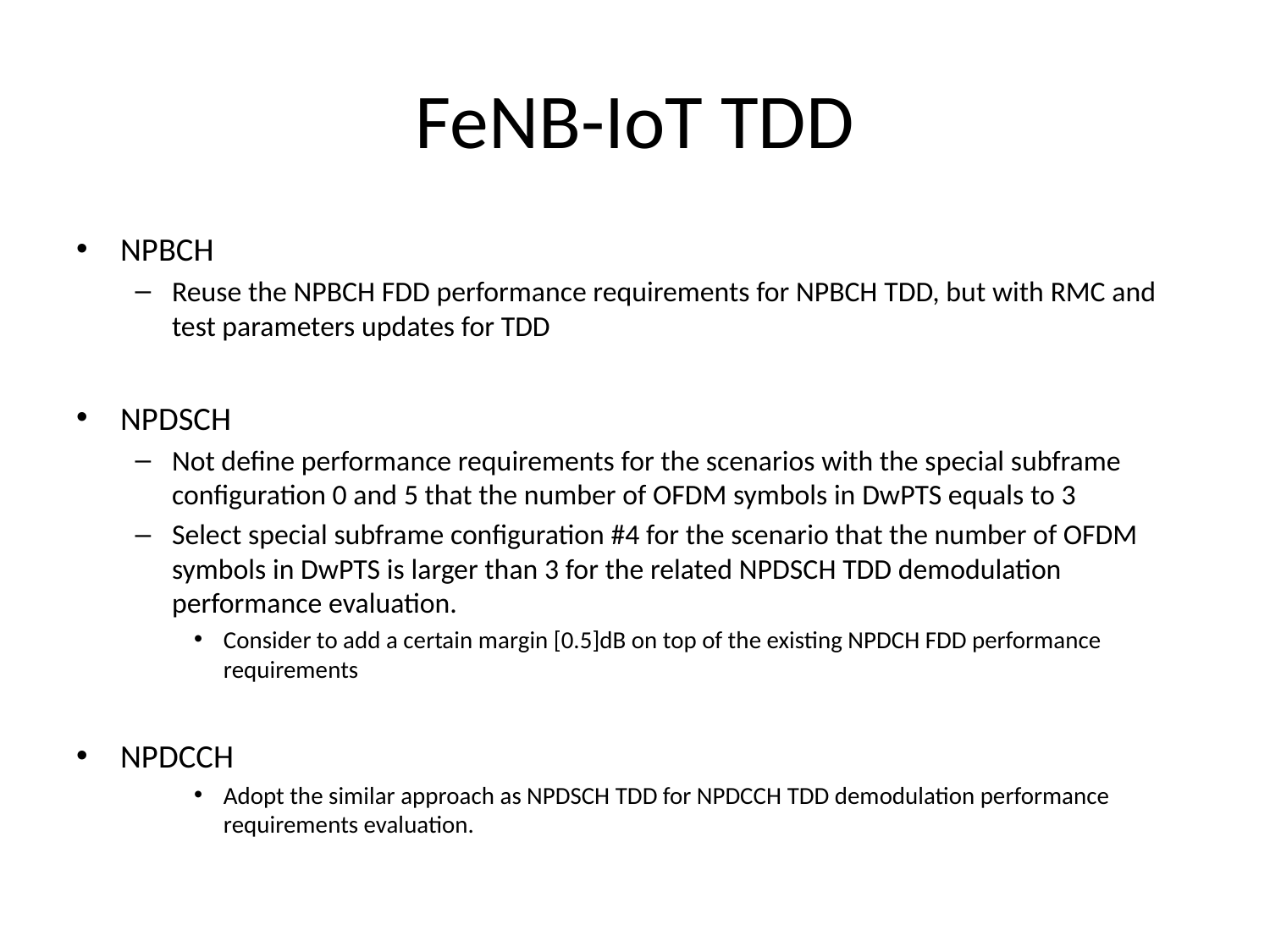

# FeNB-IoT TDD
NPBCH
Reuse the NPBCH FDD performance requirements for NPBCH TDD, but with RMC and test parameters updates for TDD

NPDSCH
Not define performance requirements for the scenarios with the special subframe configuration 0 and 5 that the number of OFDM symbols in DwPTS equals to 3
Select special subframe configuration #4 for the scenario that the number of OFDM symbols in DwPTS is larger than 3 for the related NPDSCH TDD demodulation performance evaluation.
Consider to add a certain margin [0.5]dB on top of the existing NPDCH FDD performance requirements

NPDCCH
Adopt the similar approach as NPDSCH TDD for NPDCCH TDD demodulation performance requirements evaluation.